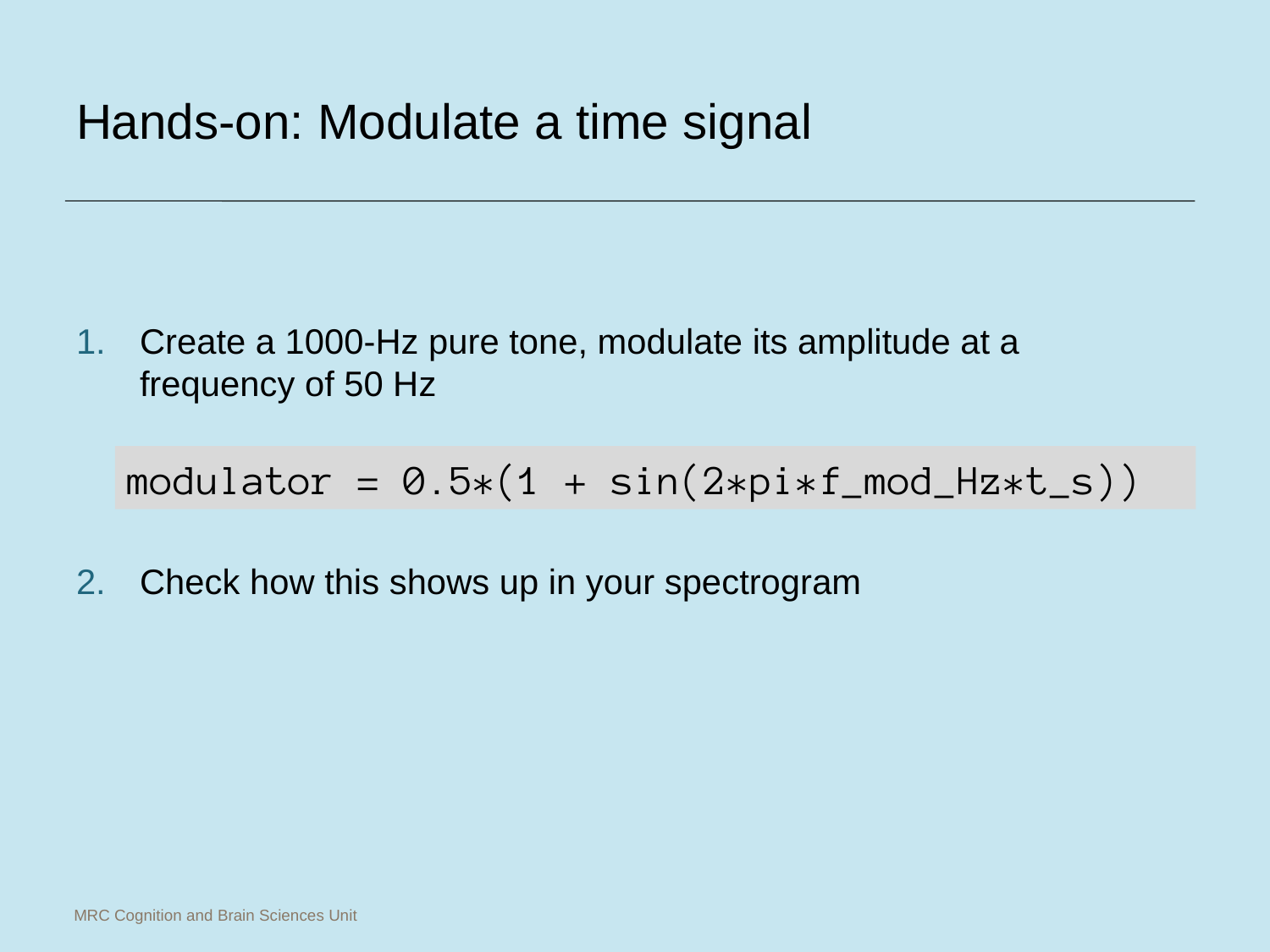

# Hands-on: Modulate a time signal

Create a 1000-Hz pure tone, modulate its amplitude at a frequency of 50 Hz

Check how this shows up in your spectrogram

modulator = 0.5*(1 + sin(2*pi*f_mod_Hz*t_s))